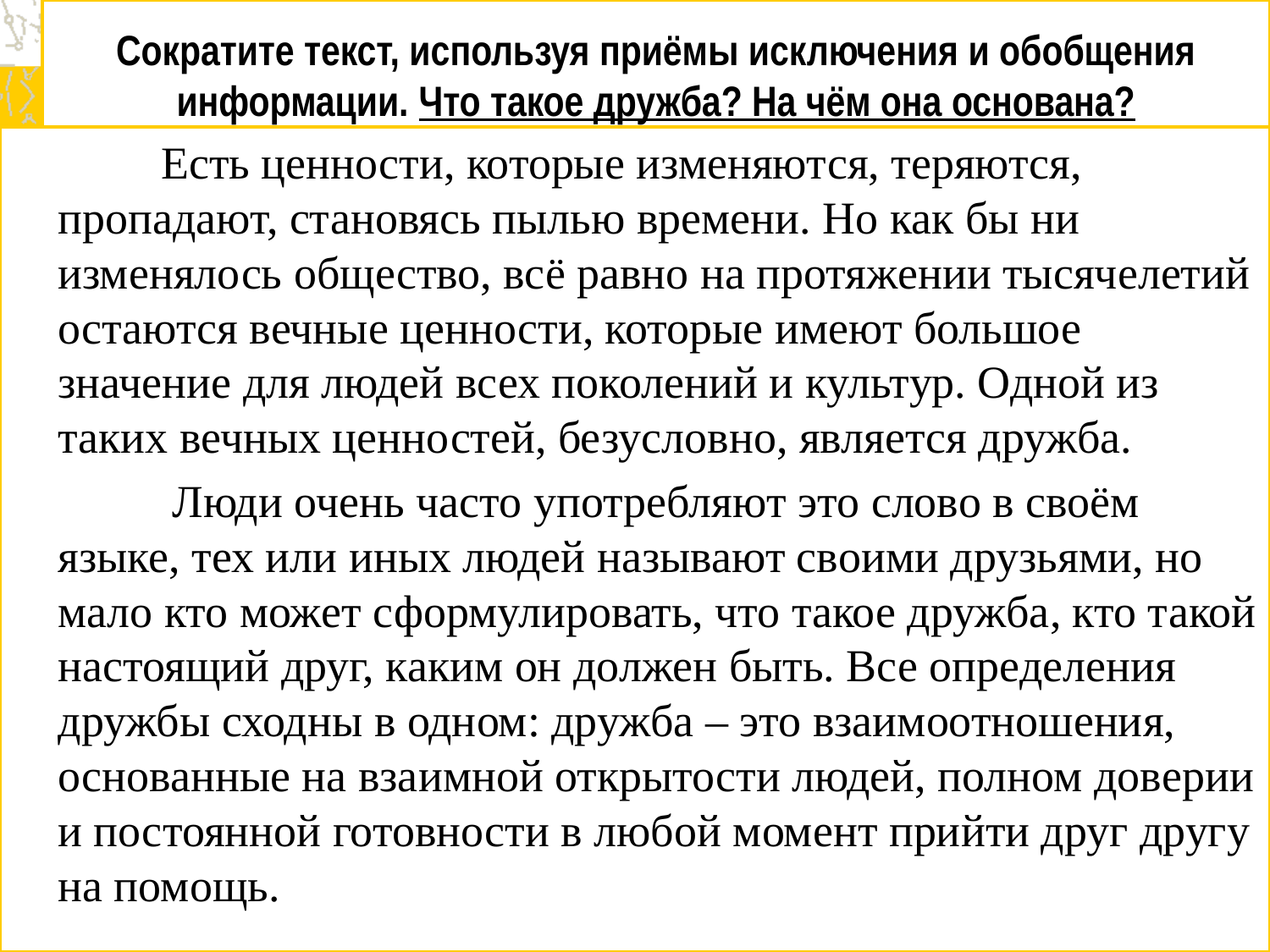

# Сократите текст, используя приёмы исключения и обобщения информации. Что такое дружба? На чём она основана?
             Есть ценности, которые изменяются, теряются, пропадают, становясь пылью времени. Но как бы ни изменялось общество, всё равно на протяжении тысячелетий остаются вечные ценности, которые имеют большое значение для людей всех поколений и культур. Одной из таких вечных ценностей, безусловно, является дружба.
              Люди очень часто употребляют это слово в своём языке, тех или иных людей называют своими друзьями, но мало кто может сформулировать, что такое дружба, кто такой настоящий друг, каким он должен быть. Все определения дружбы сходны в одном: дружба – это взаимоотношения, основанные на взаимной открытости людей, полном доверии и постоянной готовности в любой момент прийти друг другу на помощь.